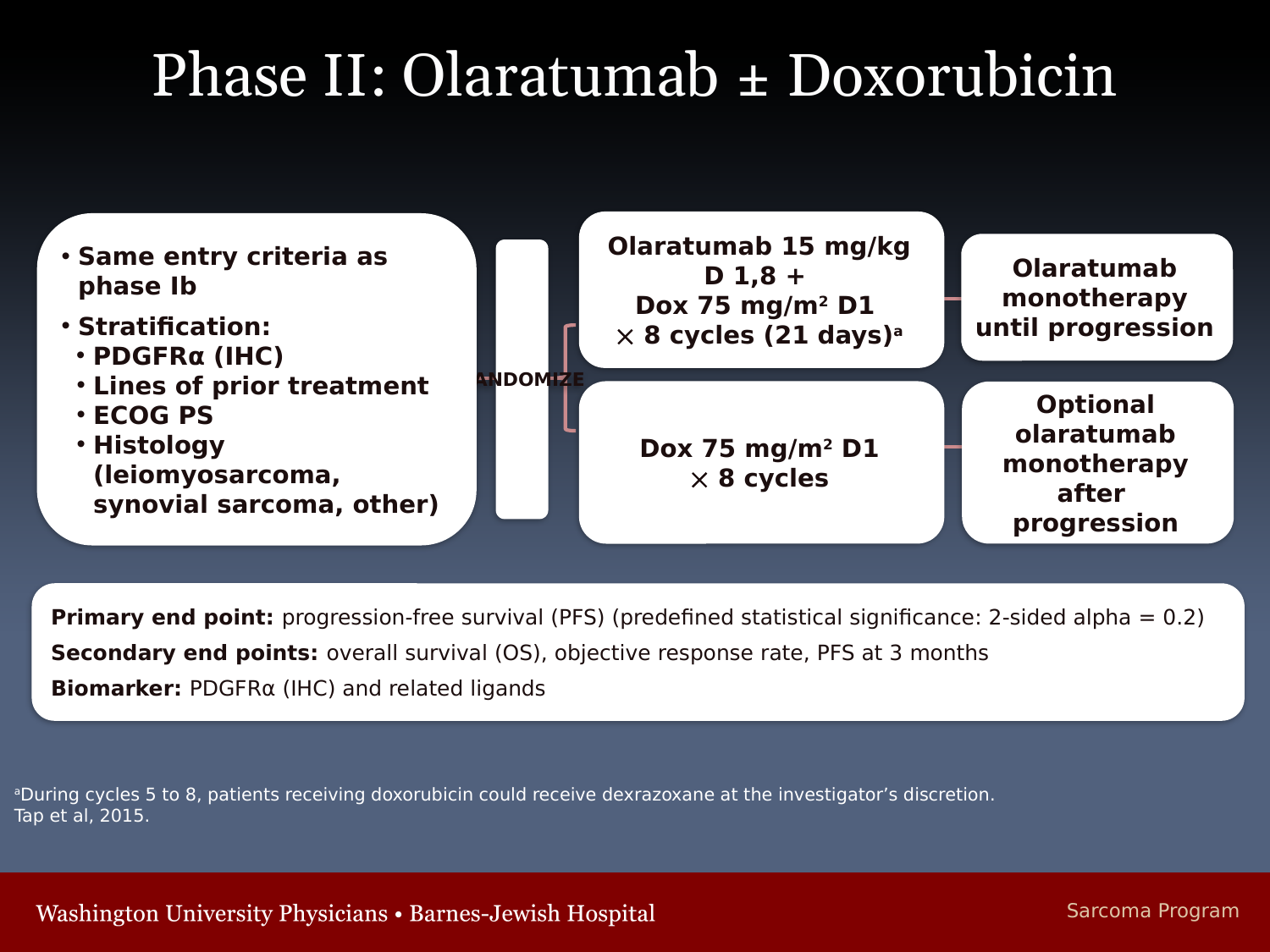

# Phase II: Olaratumab ± Doxorubicin

Olaratumab 15 mg/kg D 1,8 +
Dox 75 mg/m2 D1
× 8 cycles (21 days)a

Same entry criteria as phase Ib
Stratification:
PDGFRα (IHC)
Lines of prior treatment
ECOG PS
Histology (leiomyosarcoma, synovial sarcoma, other)
Olaratumab monotherapy until progression
RANDOMIZE
Dox 75 mg/m2 D1
× 8 cycles
Optional olaratumab monotherapy after
progression

Primary end point: progression-free survival (PFS) (predefined statistical significance: 2-sided alpha = 0.2)
Secondary end points: overall survival (OS), objective response rate, PFS at 3 months
Biomarker: PDGFRα (IHC) and related ligands
aDuring cycles 5 to 8, patients receiving doxorubicin could receive dexrazoxane at the investigator’s discretion.
Tap et al, 2015.